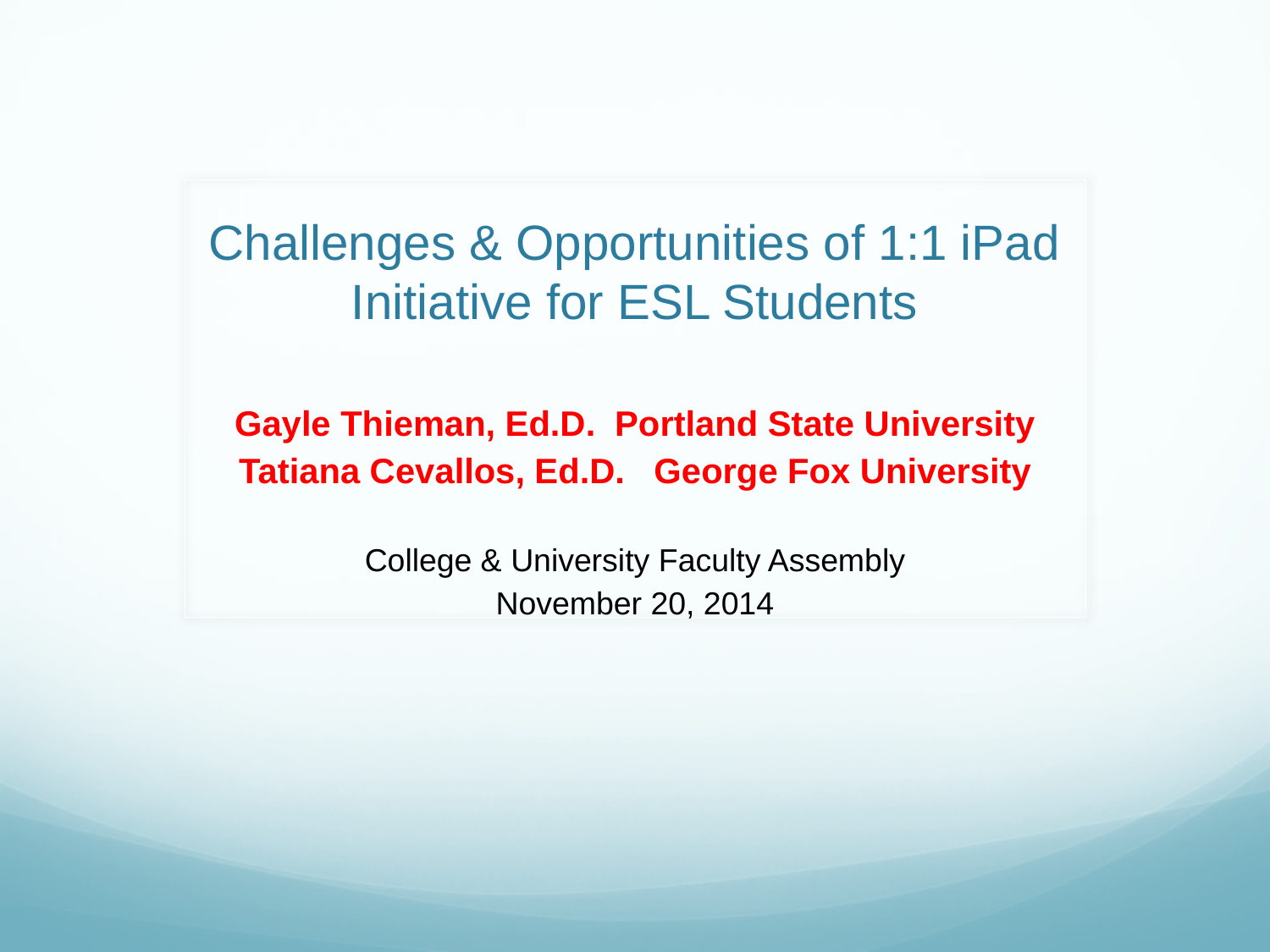

# Challenges & Opportunities of 1:1 iPad Initiative for ESL Students
Gayle Thieman, Ed.D.  Portland State University
Tatiana Cevallos, Ed.D.   George Fox University

College & University Faculty Assembly
November 20, 2014